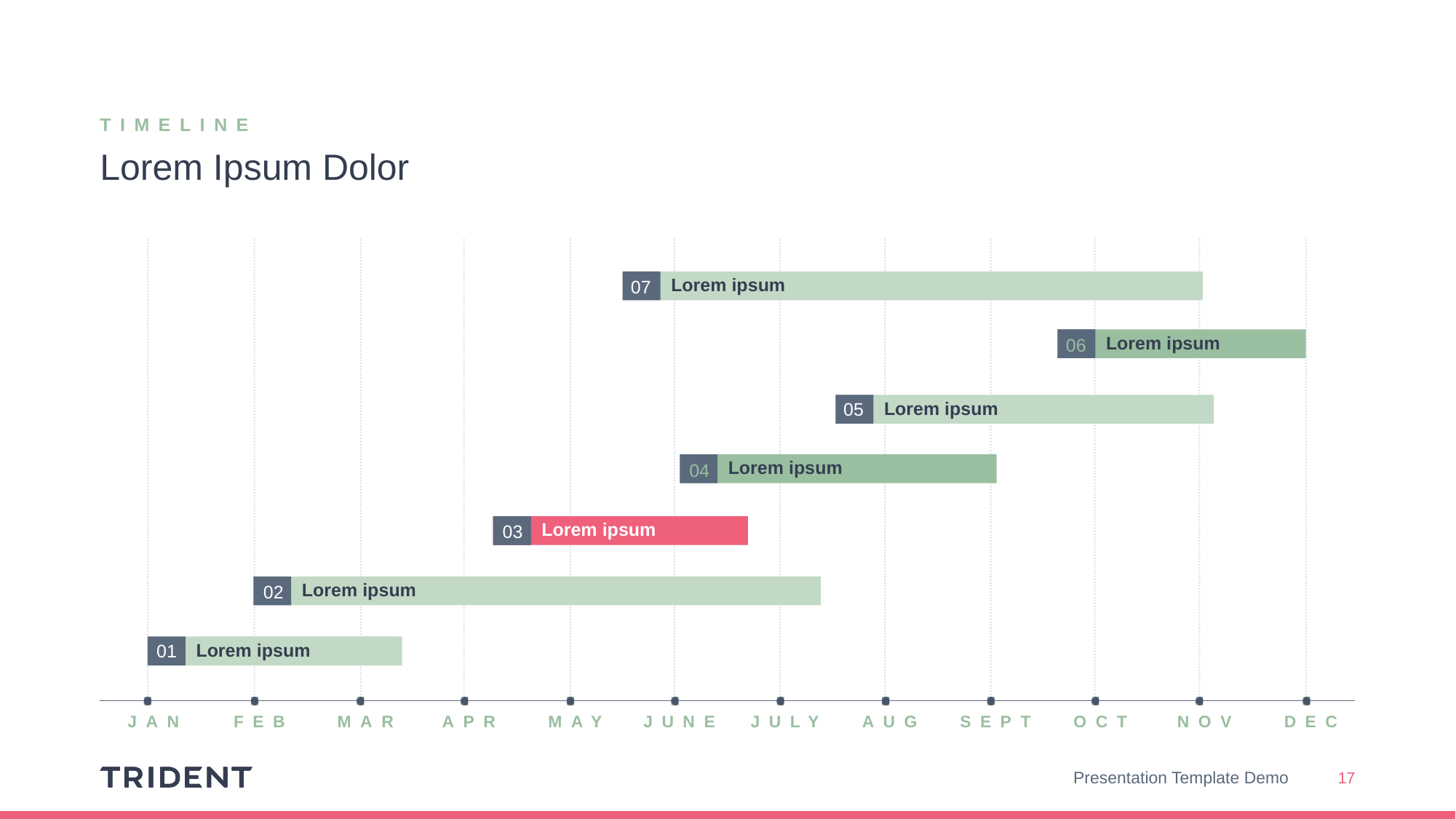

TIMELINE
# Lorem Ipsum Dolor
Lorem ipsum
Lorem ipsum
Lorem ipsum
Lorem ipsum
Lorem ipsum
Lorem ipsum
Lorem ipsum
JAN
FEB
MAR
APR
MAY
JUNE
JULY
AUG
SEPT
OCT
NOV
DEC
17
Presentation Template Demo